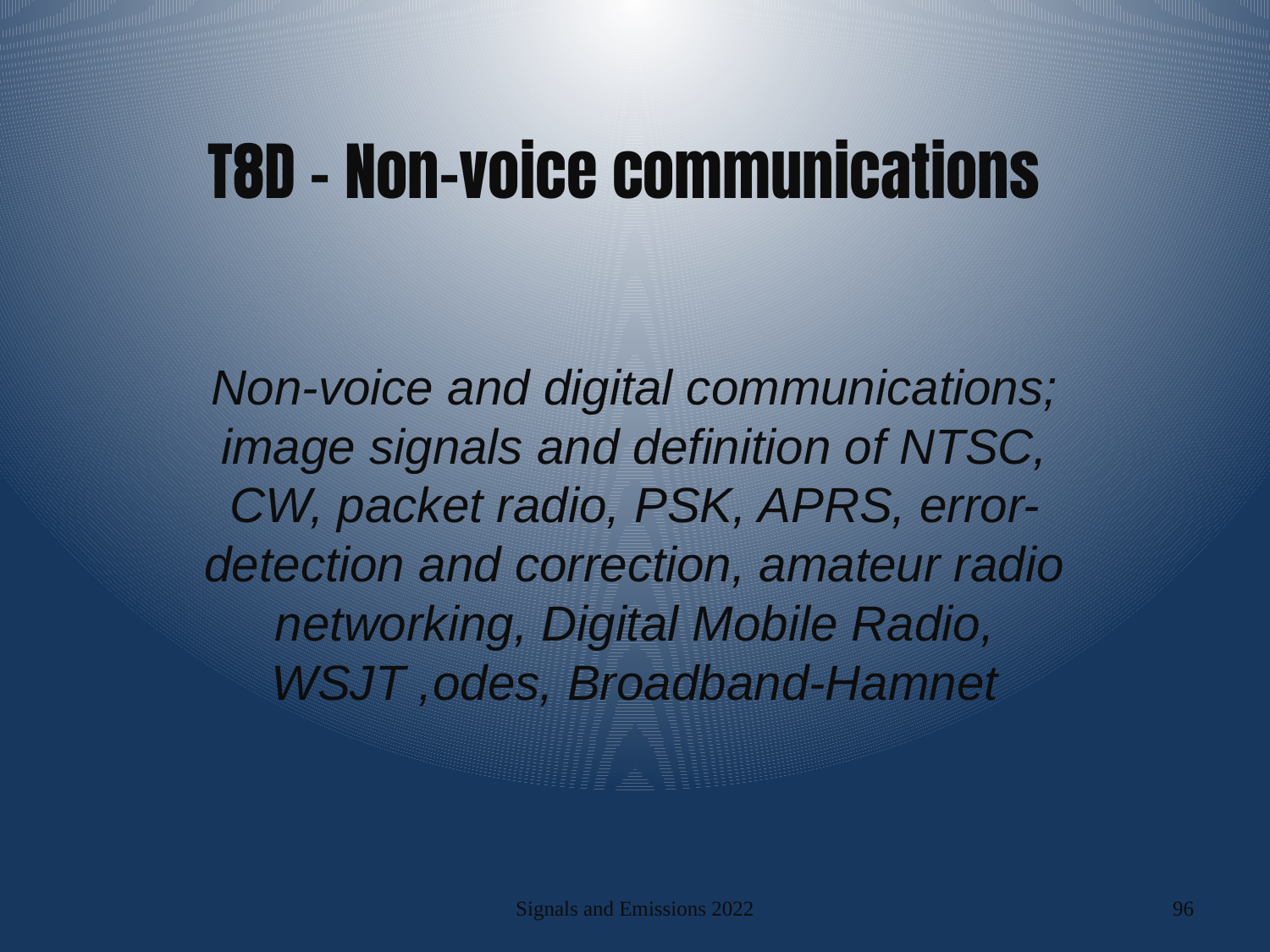

# T8D – Non-voice communications
Non-voice and digital communications; image signals and definition of NTSC, CW, packet radio, PSK, APRS, error-detection and correction, amateur radio networking, Digital Mobile Radio, WSJT ,odes, Broadband-Hamnet
Signals and Emissions 2022
96